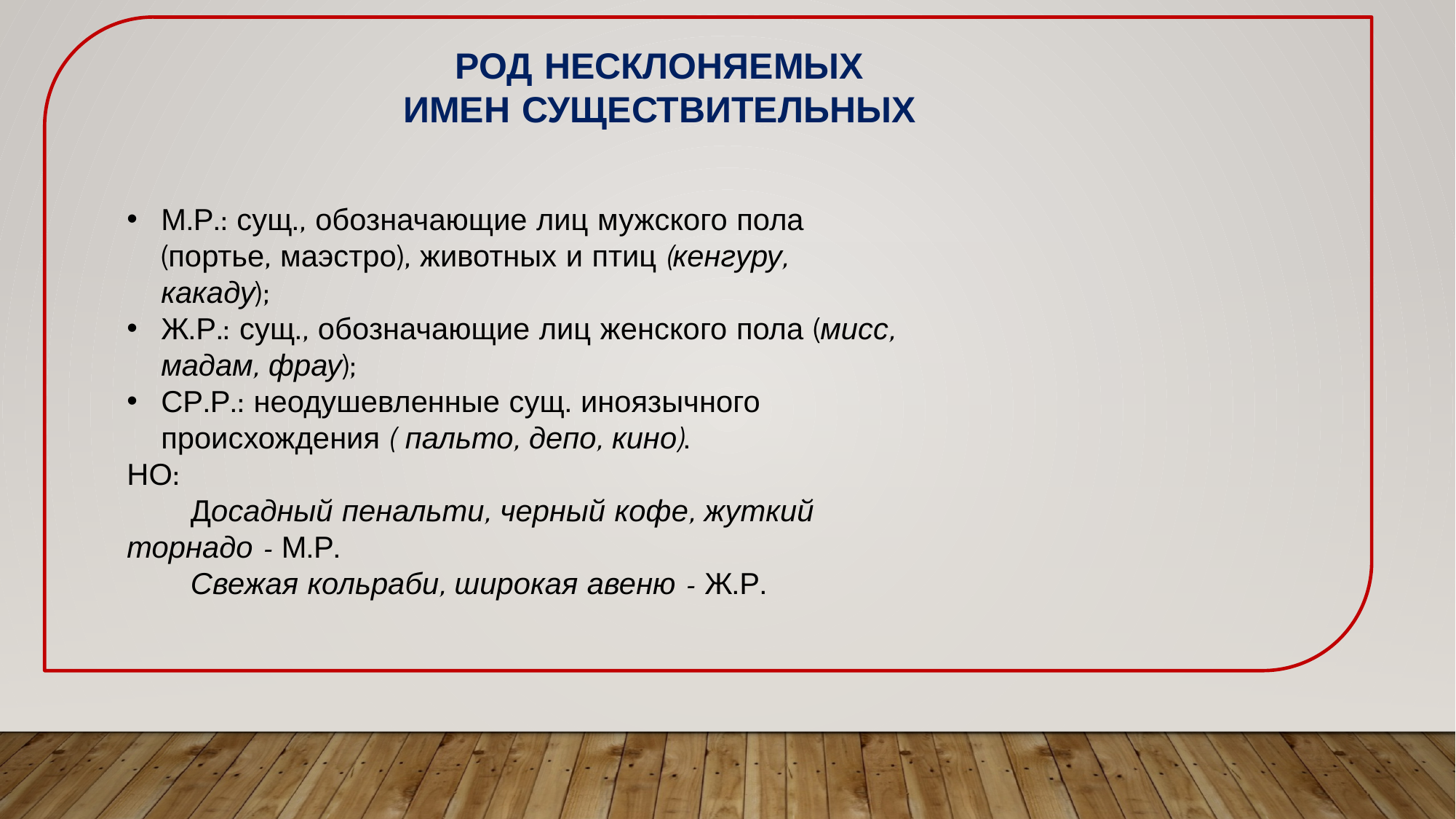

РОД НЕСКЛОНЯЕМЫХ ИМЕН СУЩЕСТВИТЕЛЬНЫХ
М.Р.: сущ., обозначающие лиц мужского пола (портье, маэстро), животных и птиц (кенгуру, какаду);
Ж.Р.: сущ., обозначающие лиц женского пола (мисс, мадам, фрау);
СР.Р.: неодушевленные сущ. иноязычного происхождения ( пальто, депо, кино).
НО:
       Досадный пенальти, черный кофе, жуткий торнадо - М.Р.
       Свежая кольраби, широкая авеню - Ж.Р.